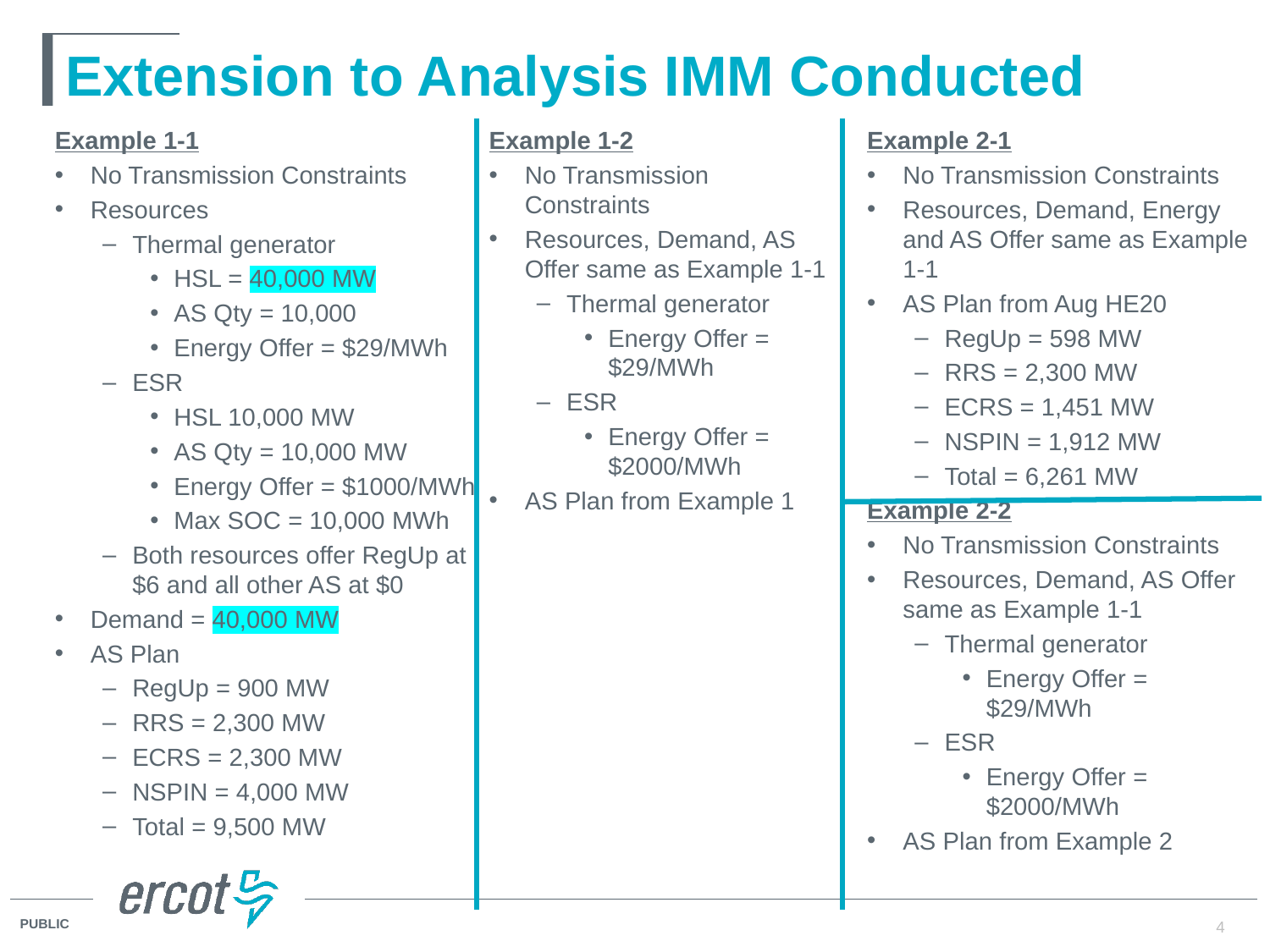

# Extension to Analysis IMM Conducted
Example 1-1
No Transmission Constraints
Resources
Thermal generator
HSL = 40,000 MW
AS Qty = 10,000
Energy Offer = $29/MWh
ESR
HSL 10,000 MW
AS Qty = 10,000 MW
Energy Offer = $1000/MWh
Max SOC = 10,000 MWh
Both resources offer RegUp at $6 and all other AS at $0
Demand = 40,000 MW
AS Plan
RegUp = 900 MW
RRS = 2,300 MW
ECRS = 2,300 MW
NSPIN = 4,000 MW
Total = 9,500 MW

Example 1-2
No Transmission Constraints
Resources, Demand, AS Offer same as Example 1-1
Thermal generator
Energy Offer = $29/MWh
ESR
Energy Offer = $2000/MWh
AS Plan from Example 1

Example 2-1
No Transmission Constraints
Resources, Demand, Energy and AS Offer same as Example 1-1
AS Plan from Aug HE20
RegUp = 598 MW
RRS = 2,300 MW
ECRS = 1,451 MW
NSPIN = 1,912 MW
Total = 6,261 MW
Example 2-2
No Transmission Constraints
Resources, Demand, AS Offer same as Example 1-1
Thermal generator
Energy Offer = $29/MWh
ESR
Energy Offer = $2000/MWh
AS Plan from Example 2

4